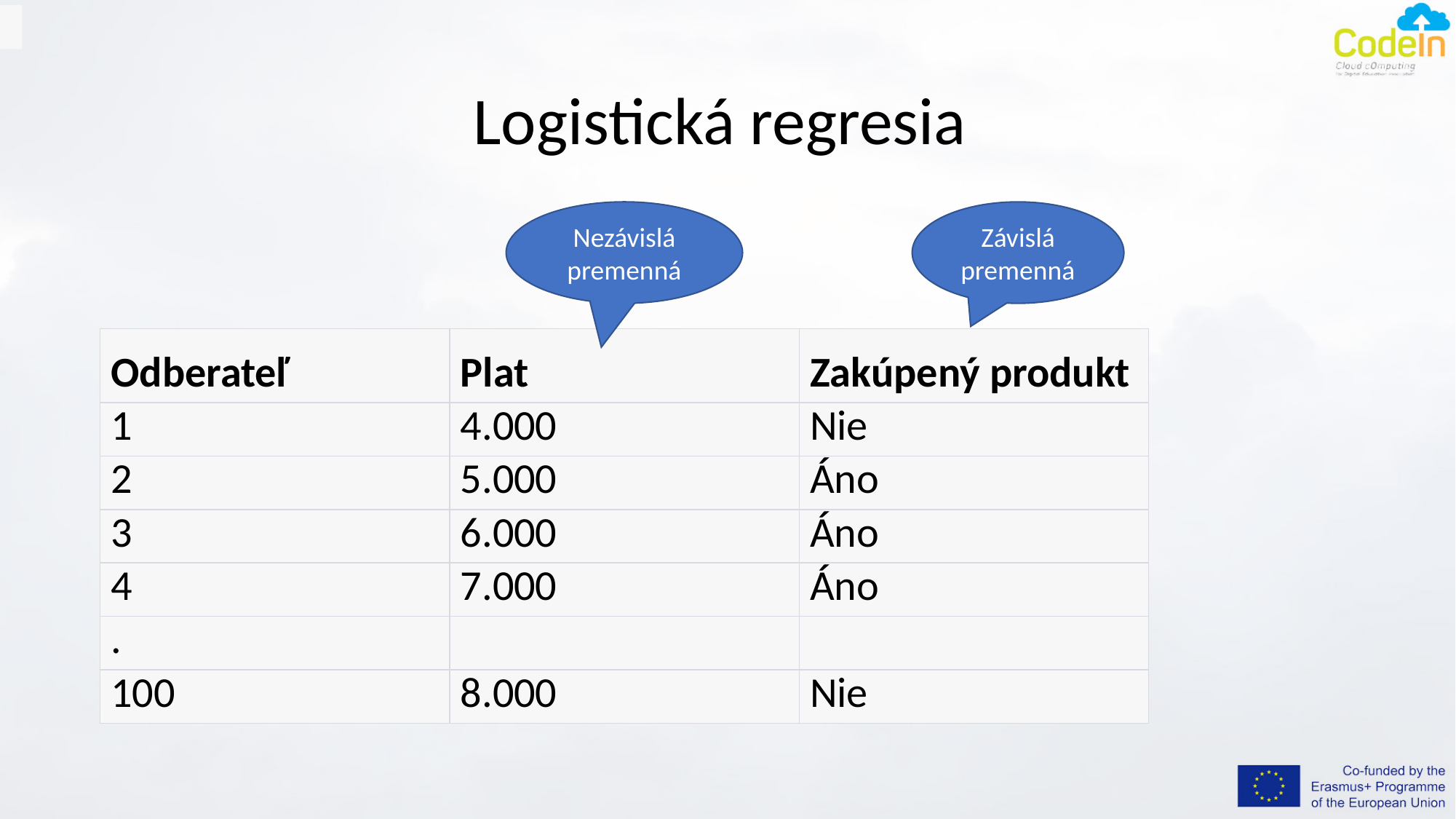

# Logistická regresia
Nezávislá premenná
Závislá premenná
| Odberateľ | Plat | Zakúpený produkt |
| --- | --- | --- |
| 1 | 4.000 | Nie |
| 2 | 5.000 | Áno |
| 3 | 6.000 | Áno |
| 4 | 7.000 | Áno |
| . |  |  |
| 100 | 8.000 | Nie |